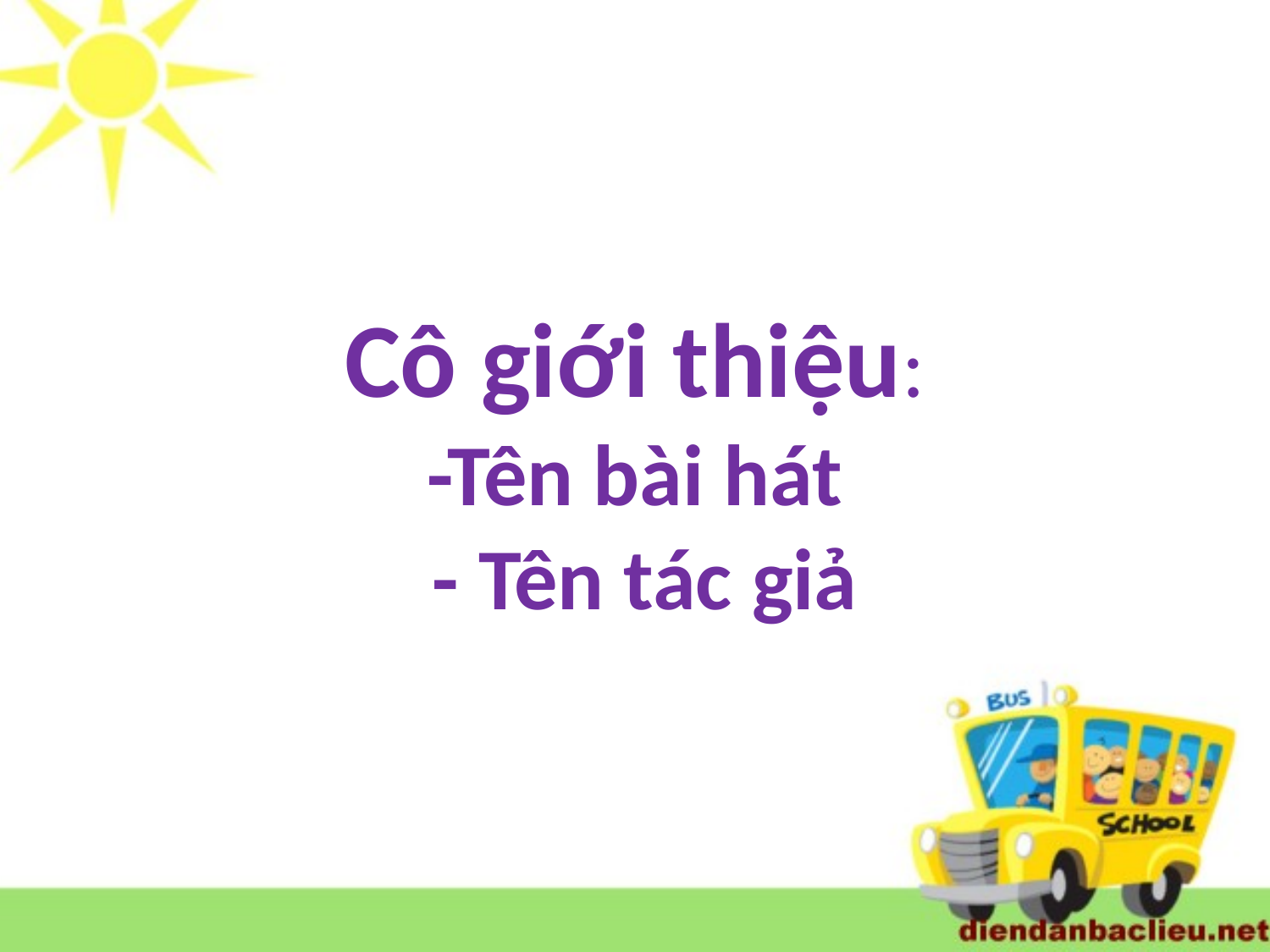

# Cô giới thiệu: -Tên bài hát - Tên tác giả